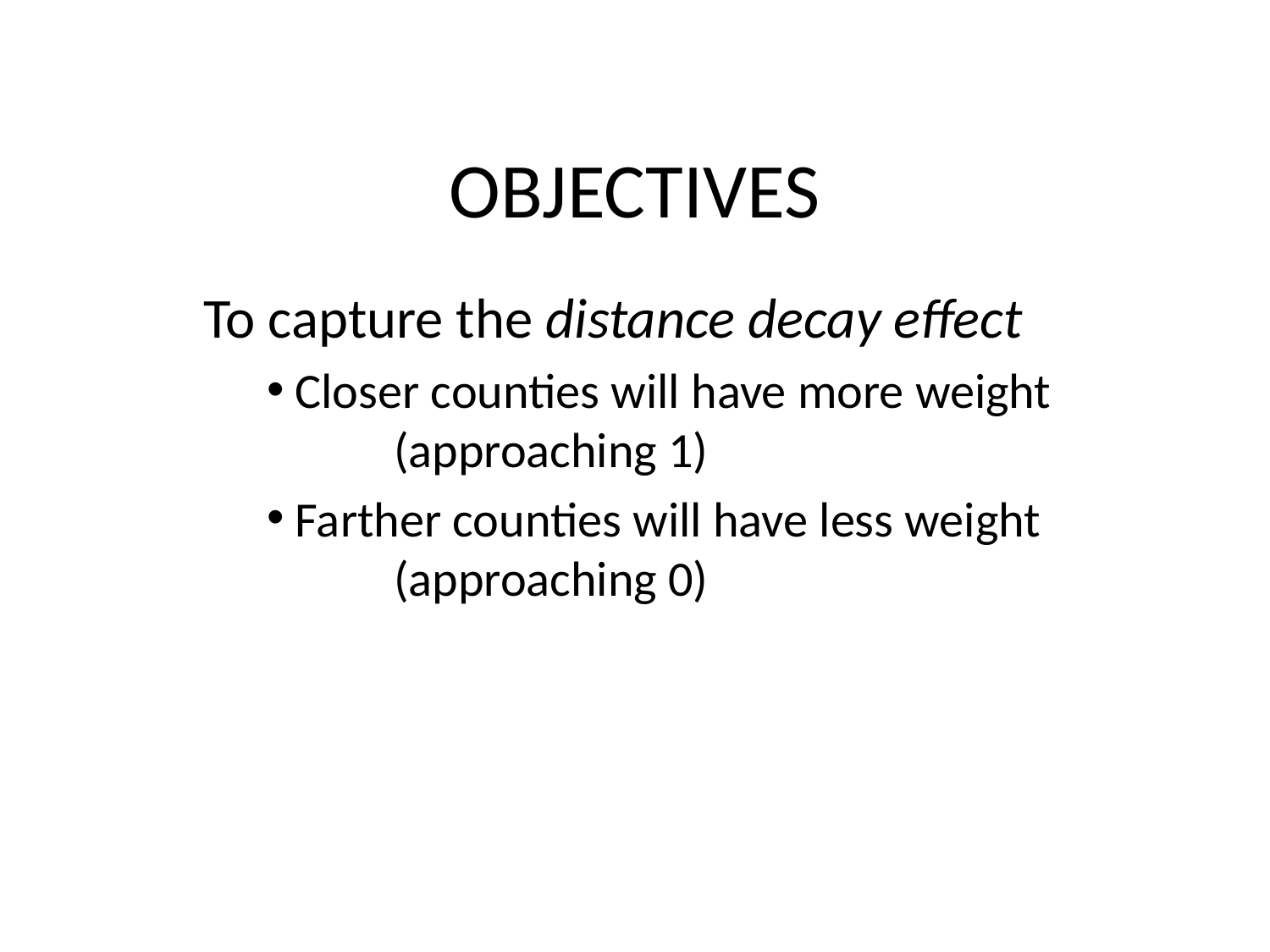

# OBJECTIVES
To capture the distance decay effect
 Closer counties will have more weight 	(approaching 1)
 Farther counties will have less weight 	(approaching 0)